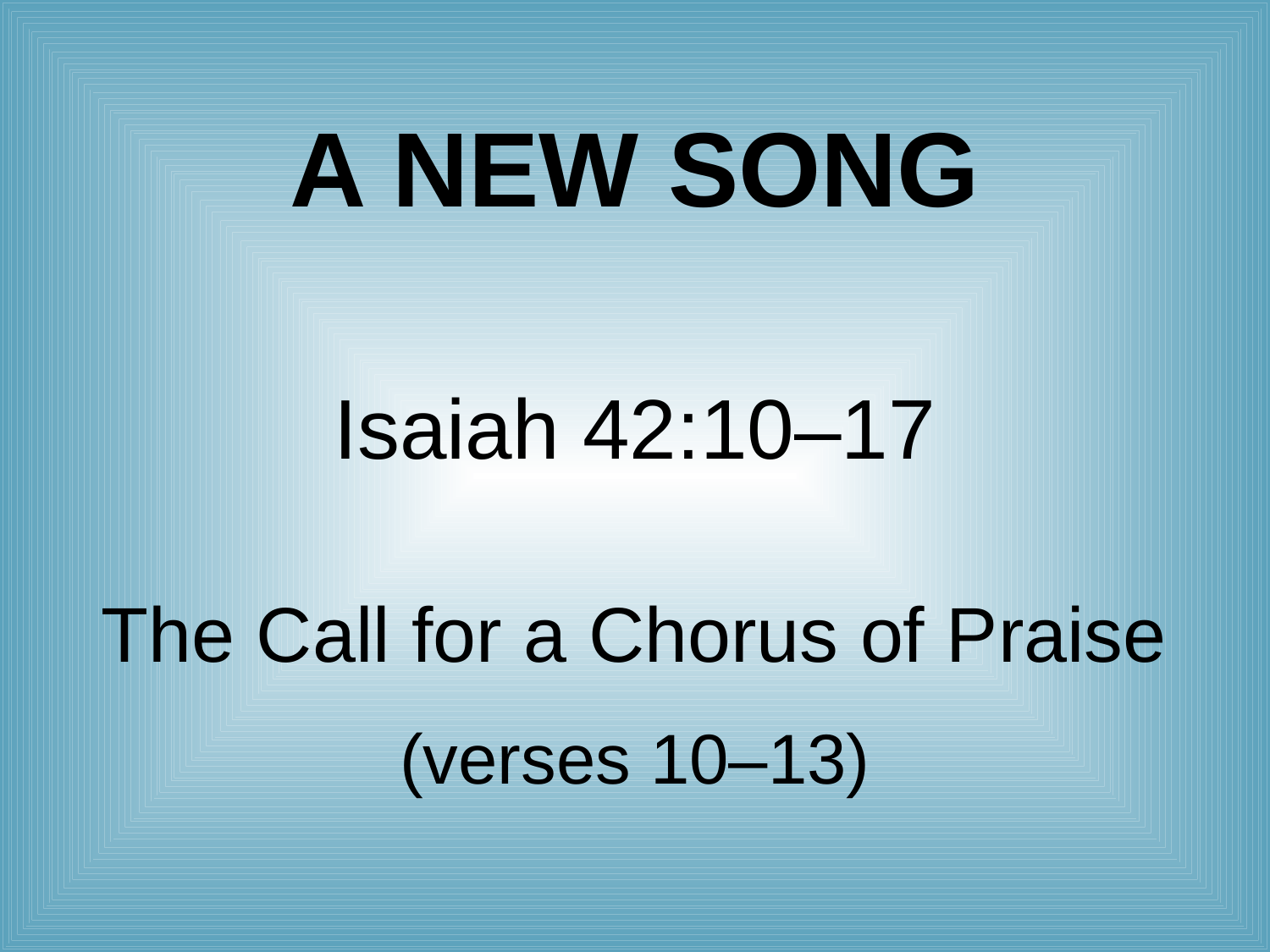

# A New Song
Isaiah 42:10–17

The Call for a Chorus of Praise
(verses 10–13)